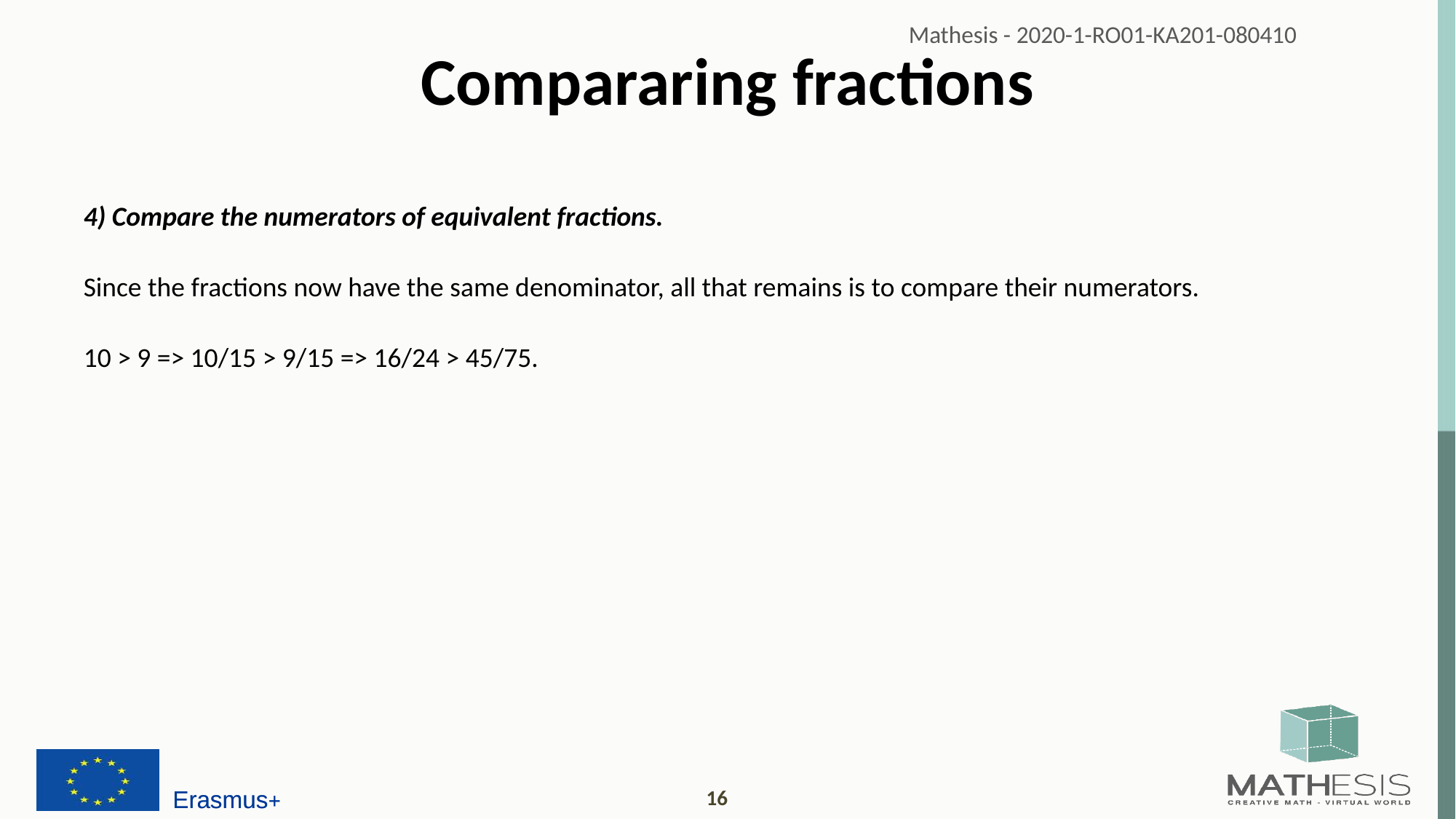

# Compararing fractions
4) Compare the numerators of equivalent fractions.
Since the fractions now have the same denominator, all that remains is to compare their numerators.
10 > 9 => 10/15 > 9/15 => 16/24 > 45/75.